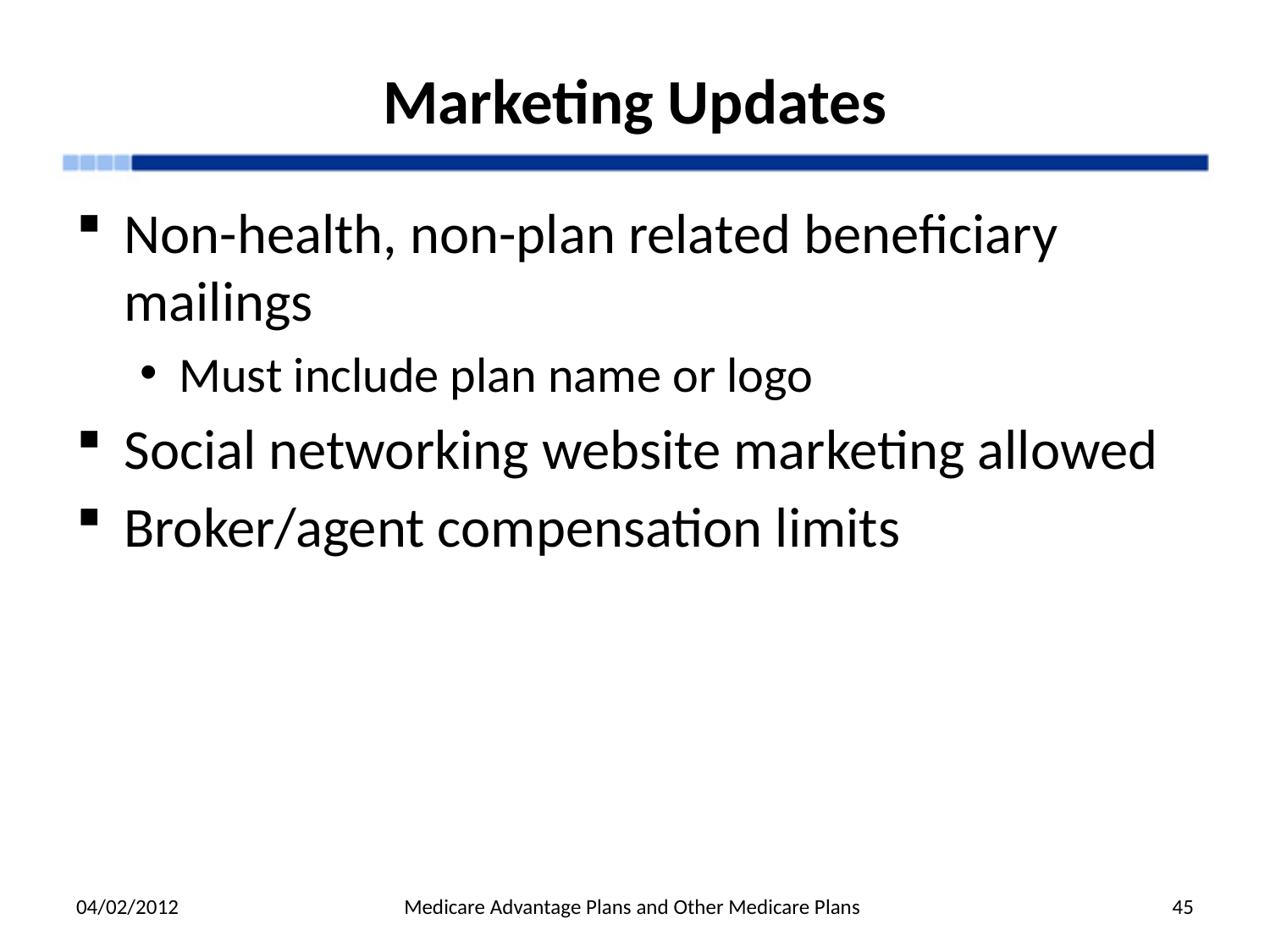

# Marketing Updates
Non-health, non-plan related beneficiary mailings
Must include plan name or logo
Social networking website marketing allowed
Broker/agent compensation limits
04/02/2012
Medicare Advantage Plans and Other Medicare Plans
45